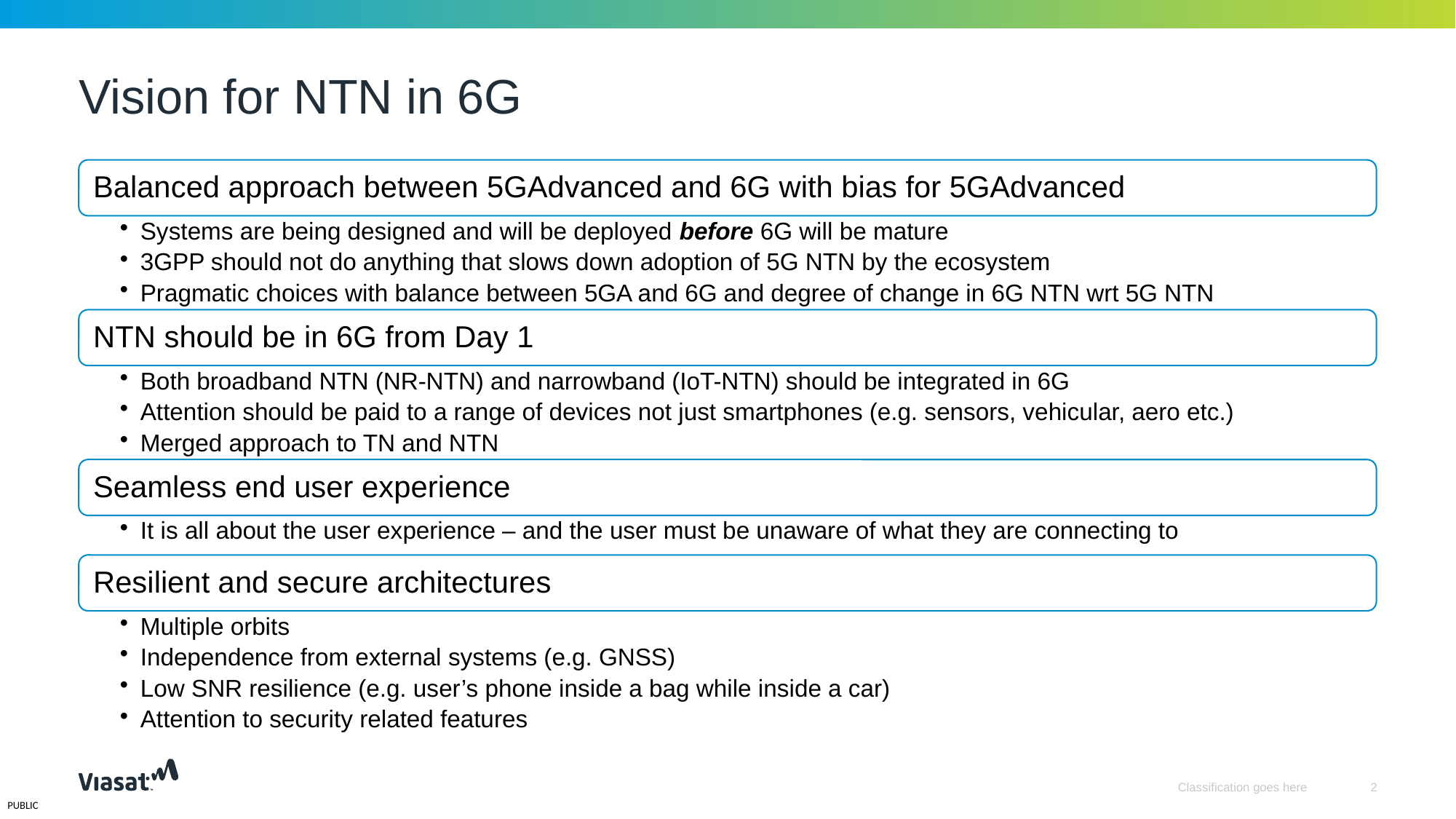

# Vision for NTN in 6G
Balanced approach between 5GAdvanced and 6G with bias for 5GAdvanced
Systems are being designed and will be deployed before 6G will be mature
3GPP should not do anything that slows down adoption of 5G NTN by the ecosystem
Pragmatic choices with balance between 5GA and 6G and degree of change in 6G NTN wrt 5G NTN
NTN should be in 6G from Day 1
Both broadband NTN (NR-NTN) and narrowband (IoT-NTN) should be integrated in 6G
Attention should be paid to a range of devices not just smartphones (e.g. sensors, vehicular, aero etc.)
Merged approach to TN and NTN
Seamless end user experience
It is all about the user experience – and the user must be unaware of what they are connecting to
Resilient and secure architectures
Multiple orbits
Independence from external systems (e.g. GNSS)
Low SNR resilience (e.g. user’s phone inside a bag while inside a car)
Attention to security related features
Classification goes here
2